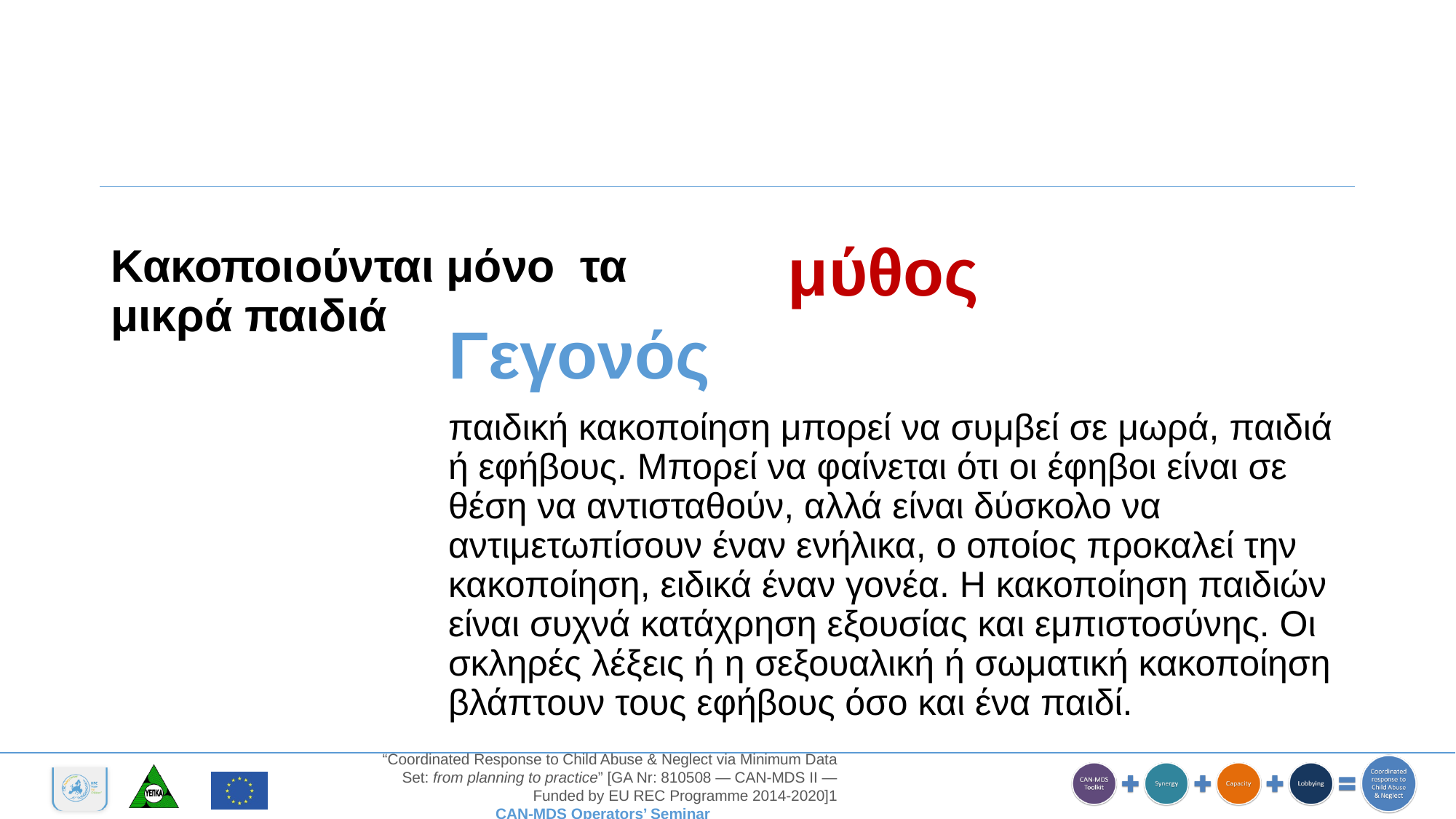

μύθος
Κακοποιούνται μόνο  τα μικρά παιδιά
Γεγονός
παιδική κακοποίηση μπορεί να συμβεί σε μωρά, παιδιά ή εφήβους. Μπορεί να φαίνεται ότι οι έφηβοι είναι σε θέση να αντισταθούν, αλλά είναι δύσκολο να αντιμετωπίσουν έναν ενήλικα, ο οποίος προκαλεί την κακοποίηση, ειδικά έναν γονέα. Η κακοποίηση παιδιών είναι συχνά κατάχρηση εξουσίας και εμπιστοσύνης. Οι σκληρές λέξεις ή η σεξουαλική ή σωματική κακοποίηση βλάπτουν τους εφήβους όσο και ένα παιδί.